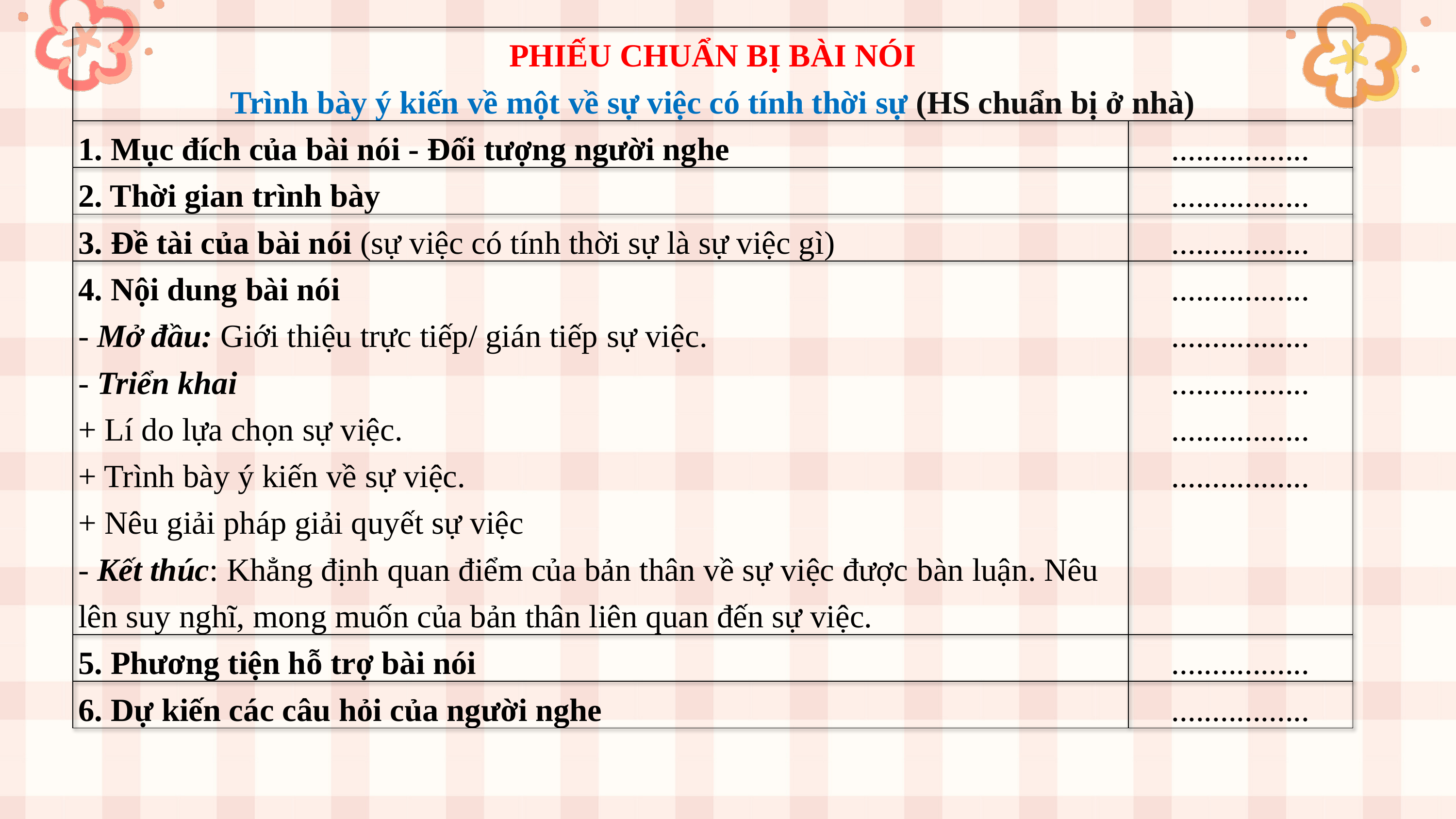

| PHIẾU CHUẨN BỊ BÀI NÓI Trình bày ý kiến về một về sự việc có tính thời sự (HS chuẩn bị ở nhà) |  |
| --- | --- |
| 1. Mục đích của bài nói - Đối tượng người nghe | ................. |
| 2. Thời gian trình bày | ................. |
| 3. Đề tài của bài nói (sự việc có tính thời sự là sự việc gì) | ................. |
| 4. Nội dung bài nói - Mở đầu: Giới thiệu trực tiếp/ gián tiếp sự việc. - Triển khai + Lí do lựa chọn sự việc. + Trình bày ý kiến về sự việc. + Nêu giải pháp giải quyết sự việc - Kết thúc: Khẳng định quan điểm của bản thân về sự việc được bàn luận. Nêu lên suy nghĩ, mong muốn của bản thân liên quan đến sự việc. | ................. ................. ................. ................. ................. |
| 5. Phương tiện hỗ trợ bài nói | ................. |
| 6. Dự kiến các câu hỏi của người nghe | ................. |